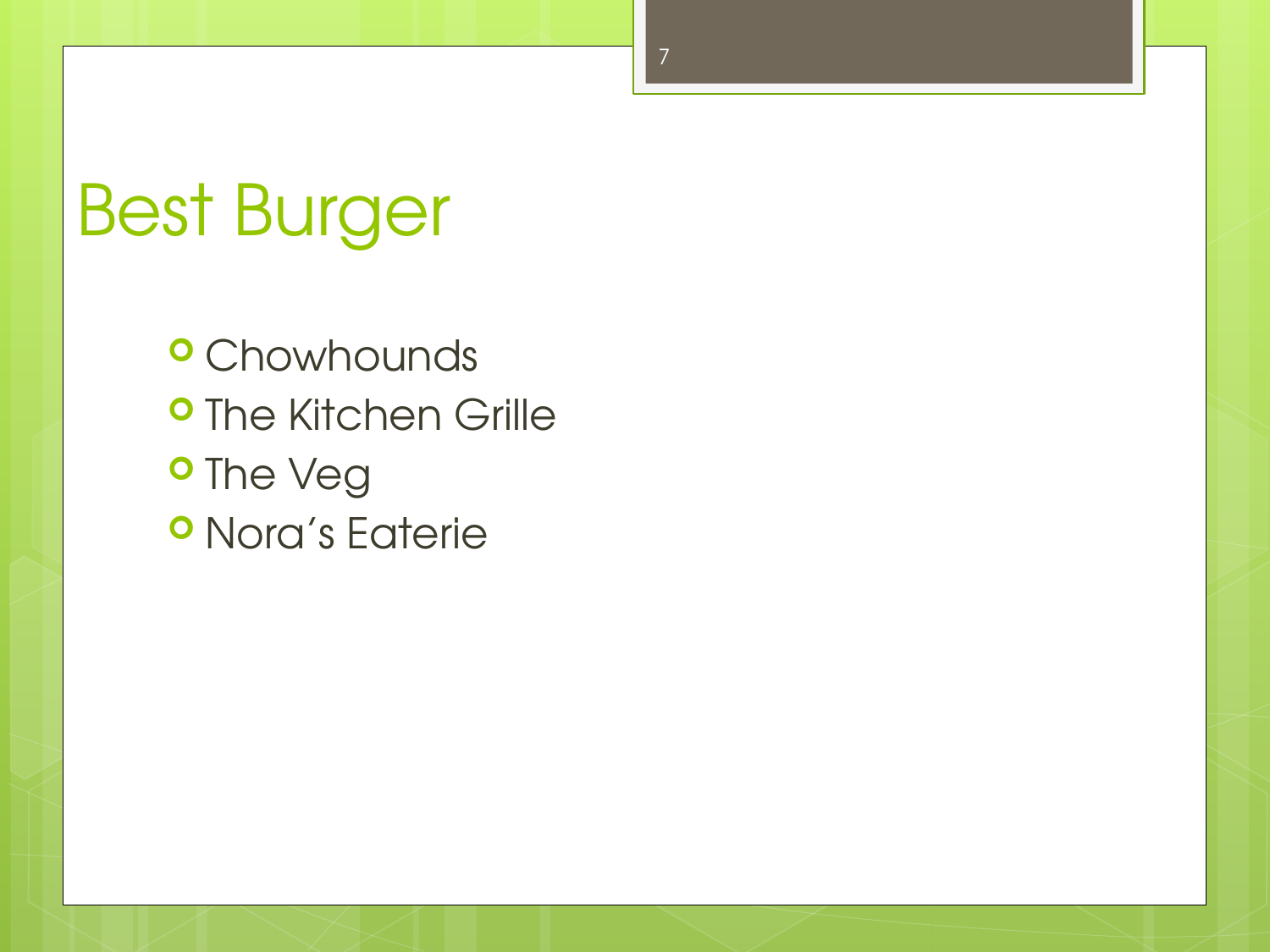

7
# Best Burger
Chowhounds
The Kitchen Grille
The Veg
Nora’s Eaterie